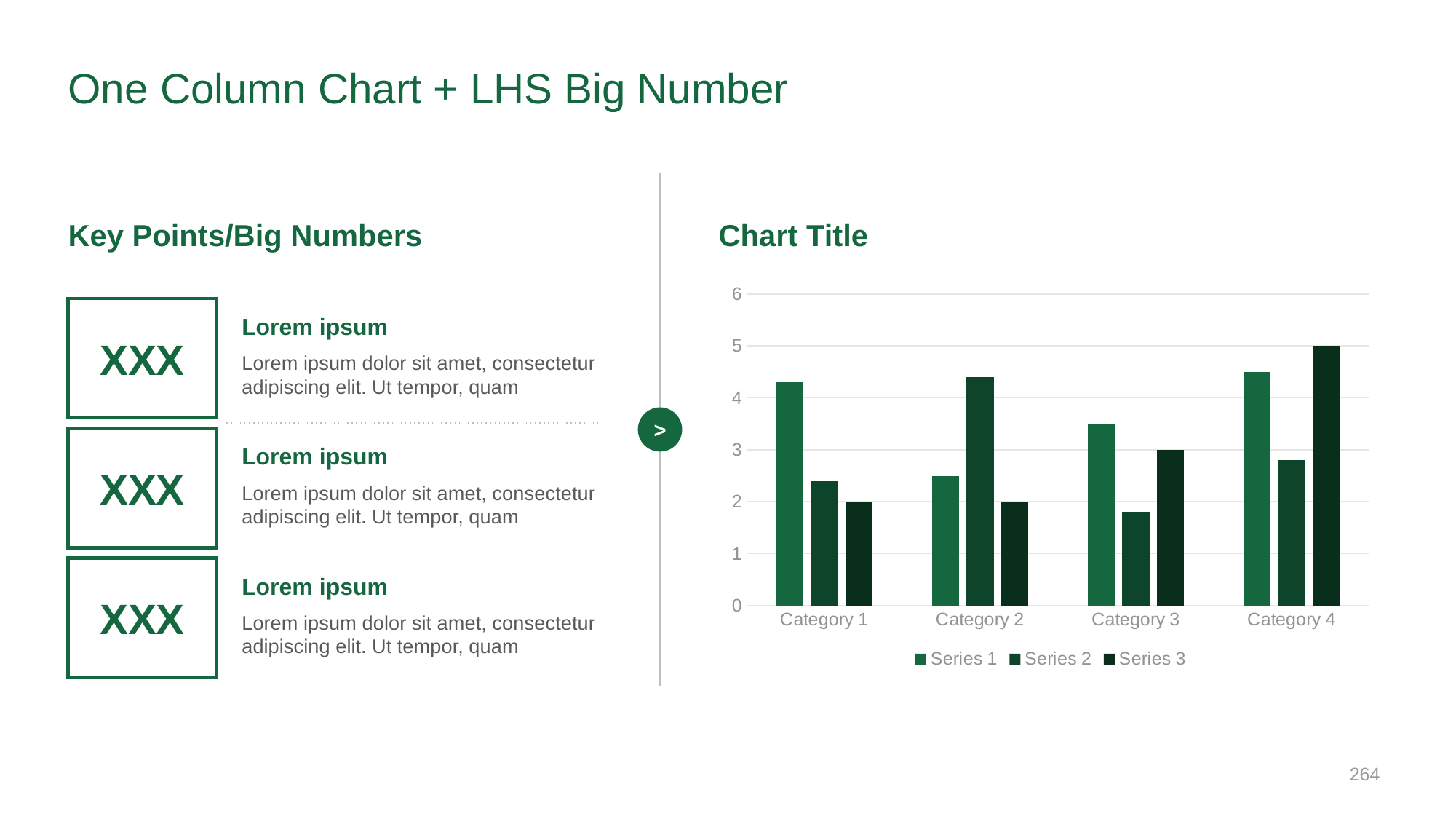

# One Column Chart + LHS Big Number
>
Key Points/Big Numbers
Chart Title

### Chart

| Category | Series 1 | Series 2 | Series 3 |
|---|---|---|---|
| Category 1 | 4.3 | 2.4 | 2.0 |
| Category 2 | 2.5 | 4.4 | 2.0 |
| Category 3 | 3.5 | 1.8 | 3.0 |
| Category 4 | 4.5 | 2.8 | 5.0 |
XXX
Lorem ipsum
Lorem ipsum dolor sit amet, consectetur adipiscing elit. Ut tempor, quam
XXX
Lorem ipsum
Lorem ipsum dolor sit amet, consectetur adipiscing elit. Ut tempor, quam
XXX
Lorem ipsum
Lorem ipsum dolor sit amet, consectetur adipiscing elit. Ut tempor, quam
264